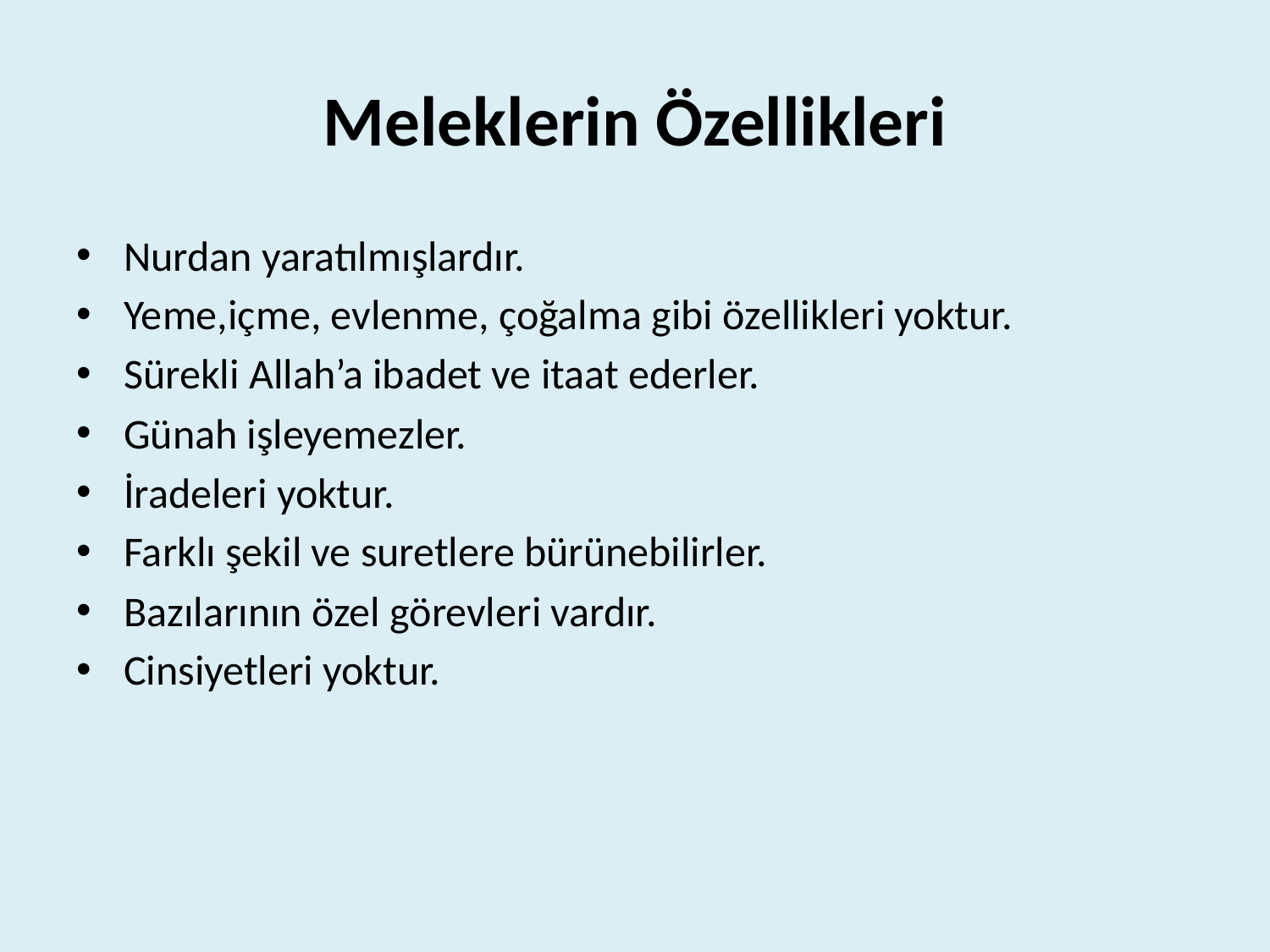

# Meleklerin Özellikleri
Nurdan yaratılmışlardır.
Yeme,içme, evlenme, çoğalma gibi özellikleri yoktur.
Sürekli Allah’a ibadet ve itaat ederler.
Günah işleyemezler.
İradeleri yoktur.
Farklı şekil ve suretlere bürünebilirler.
Bazılarının özel görevleri vardır.
Cinsiyetleri yoktur.